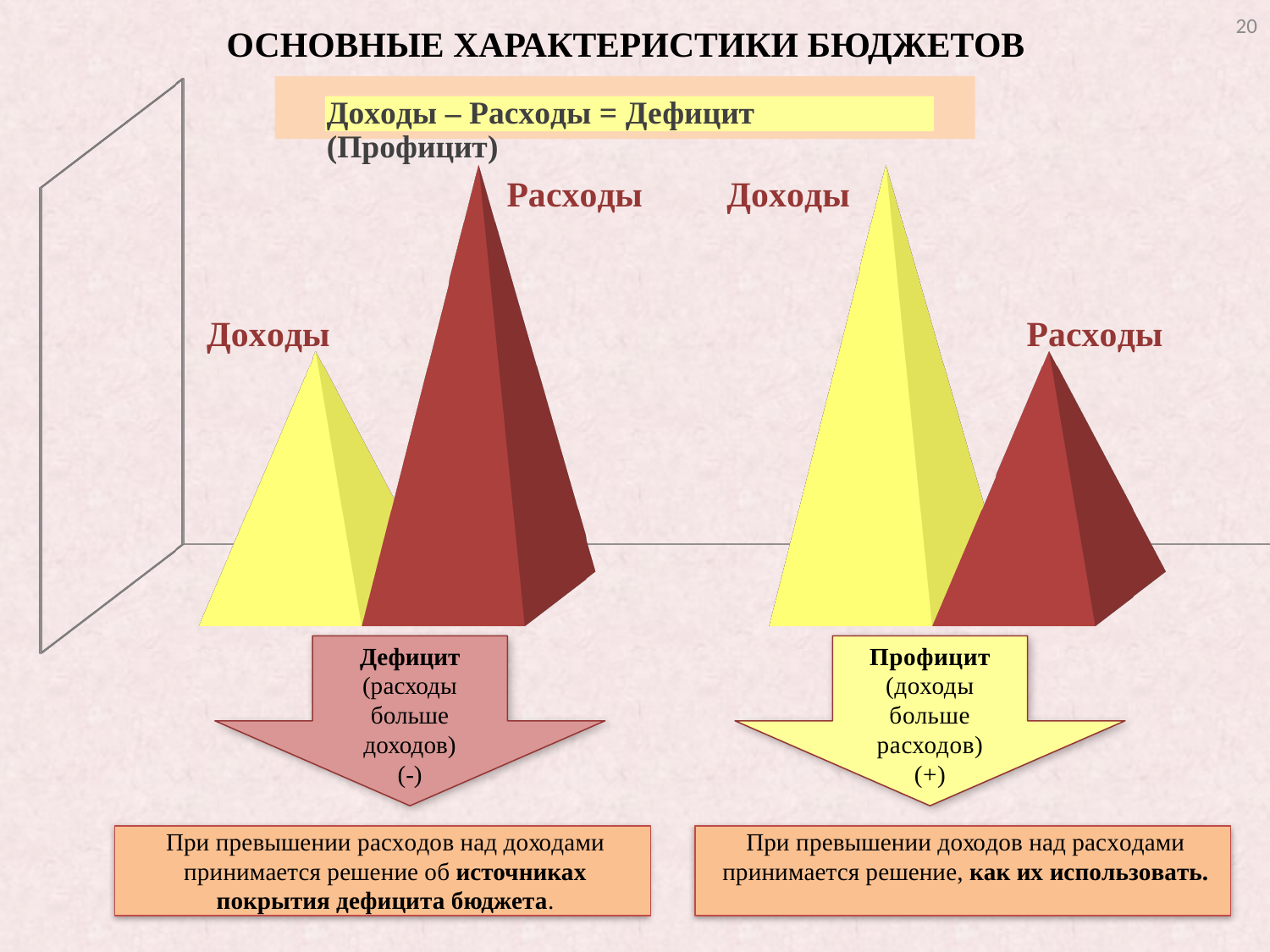

20
ОСНОВНЫЕ ХАРАКТЕРИСТИКИ БЮДЖЕТОВ

[unsupported chart]

Доходы – Расходы = Дефицит (Профицит)
Расходы
Доходы
Доходы
Расходы

Дефицит (расходы больше доходов)
(-)

Профицит
(доходы больше расходов)
(+)
При превышении расходов над доходами принимается решение об источниках покрытия дефицита бюджета.
При превышении доходов над расходами принимается решение, как их использовать.